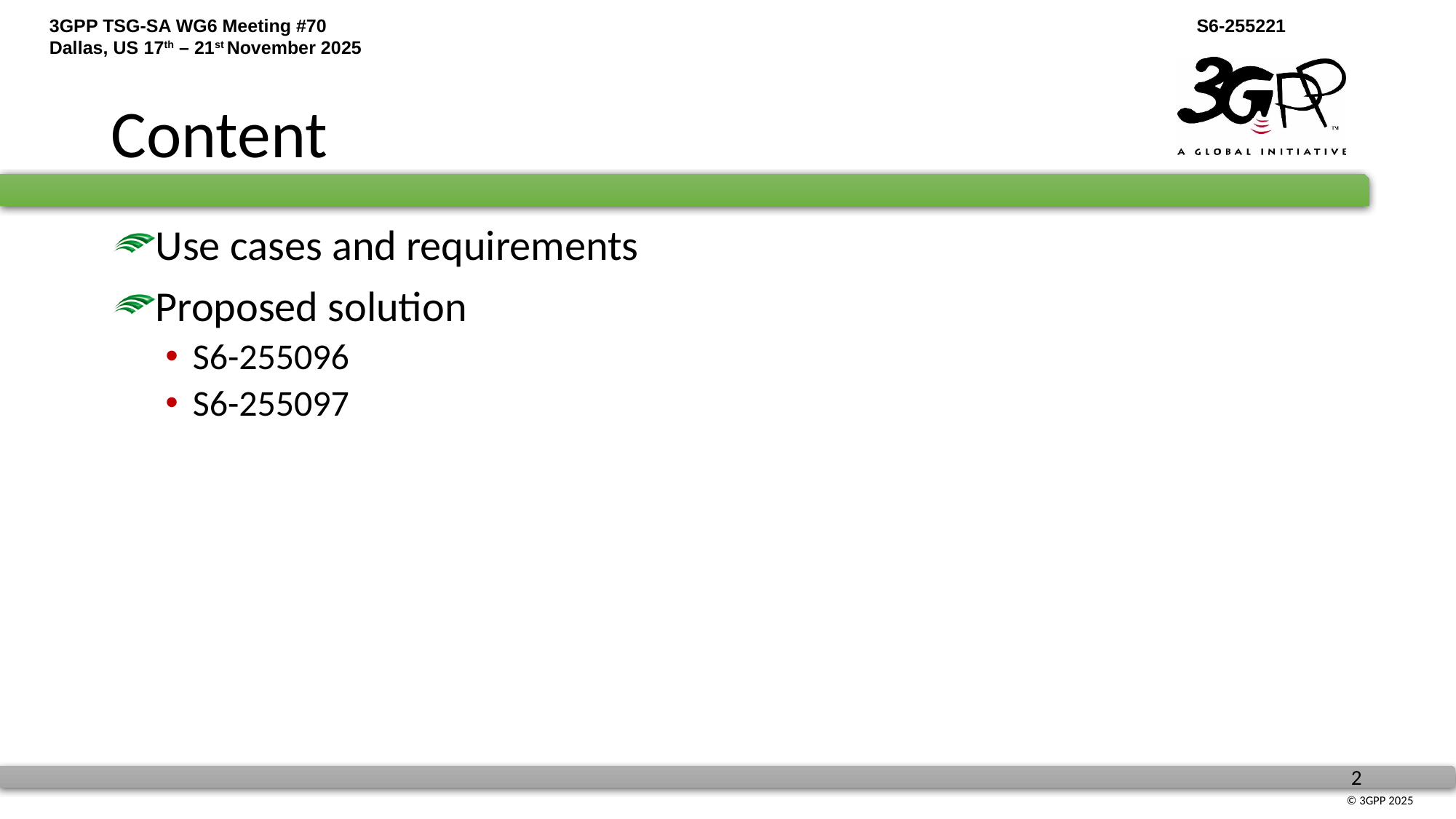

# Content
Use cases and requirements
Proposed solution
S6-255096
S6-255097